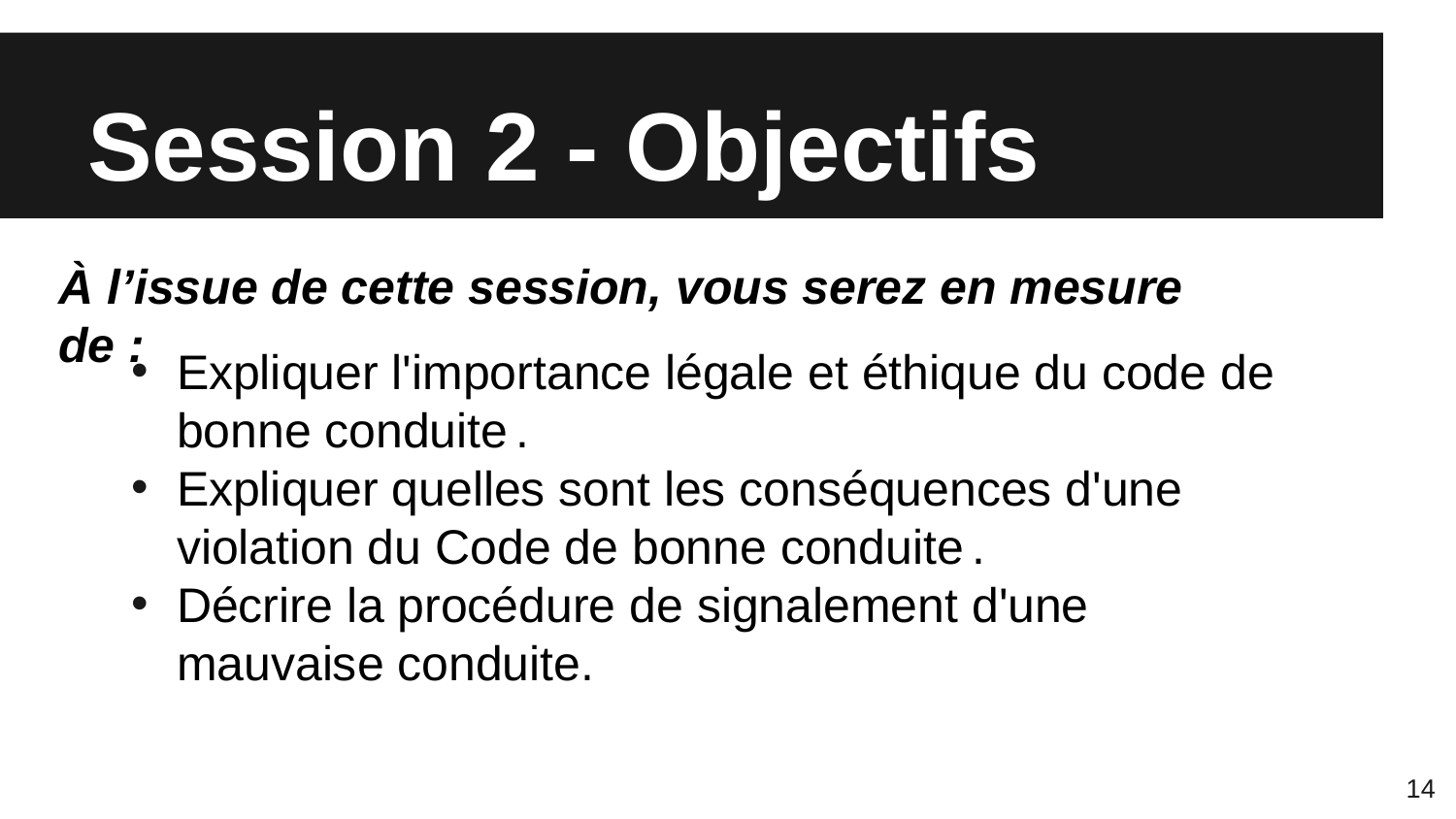

# Session 2 - Objectifs
À l’issue de cette session, vous serez en mesure de :
Expliquer l'importance légale et éthique du code de bonne conduite .
Expliquer quelles sont les conséquences d'une violation du Code de bonne conduite .
Décrire la procédure de signalement d'une mauvaise conduite.
14